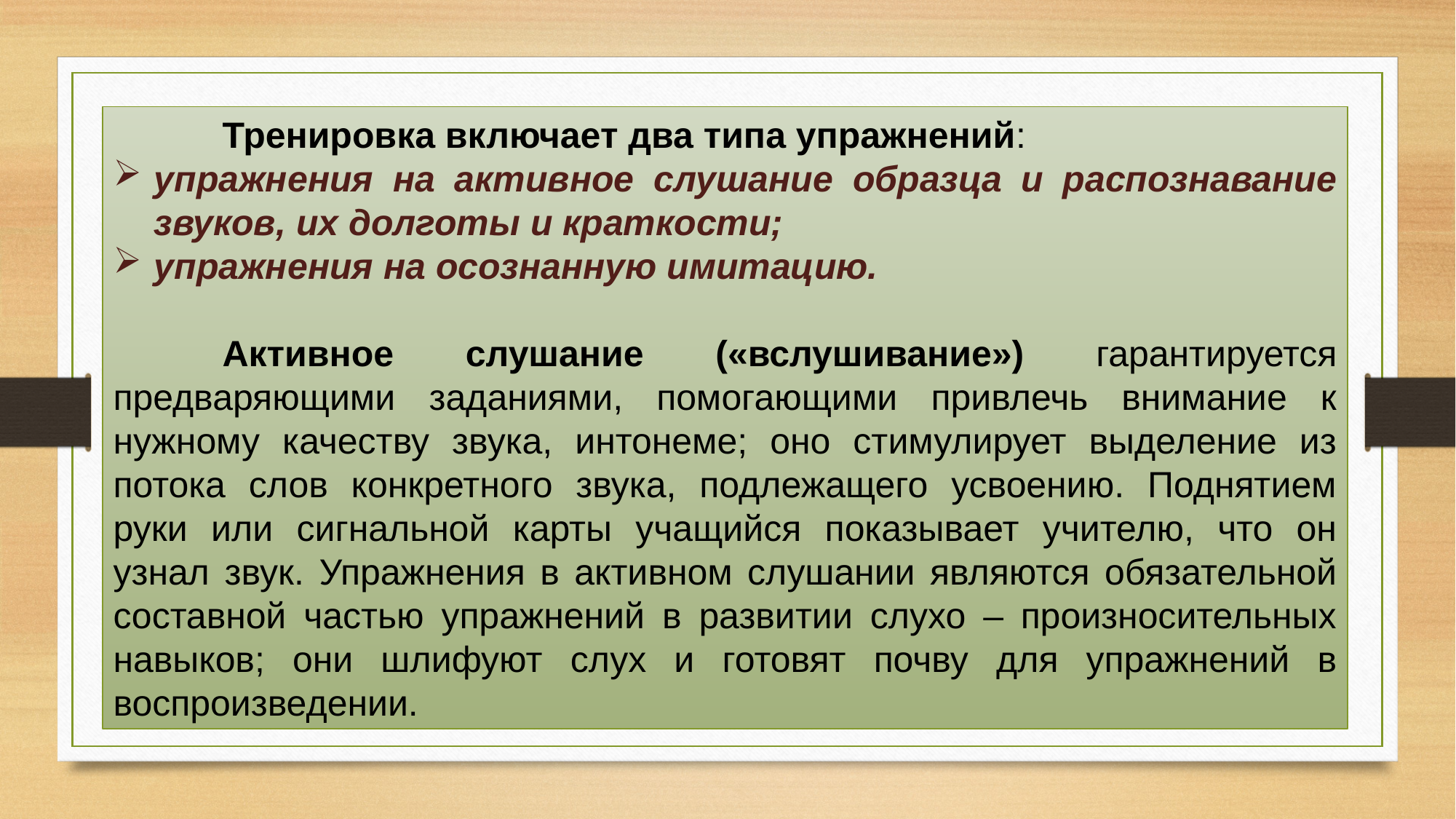

Тренировка включает два типа упражнений:
упражнения на активное слушание образца и распознавание звуков, их долготы и краткости;
упражнения на осознанную имитацию.

	Активное слушание («вслушивание») гарантируется предваряющими заданиями, помогающими привлечь внимание к нужному качеству звука, интонеме; оно стимулирует выделение из потока слов конкретного звука, подлежащего усвоению. Поднятием руки или сигнальной карты учащийся показывает учителю, что он узнал звук. Упражнения в активном слушании являются обязательной составной частью упражнений в развитии слухо – произносительных навыков; они шлифуют слух и готовят почву для упражнений в воспроизведении.